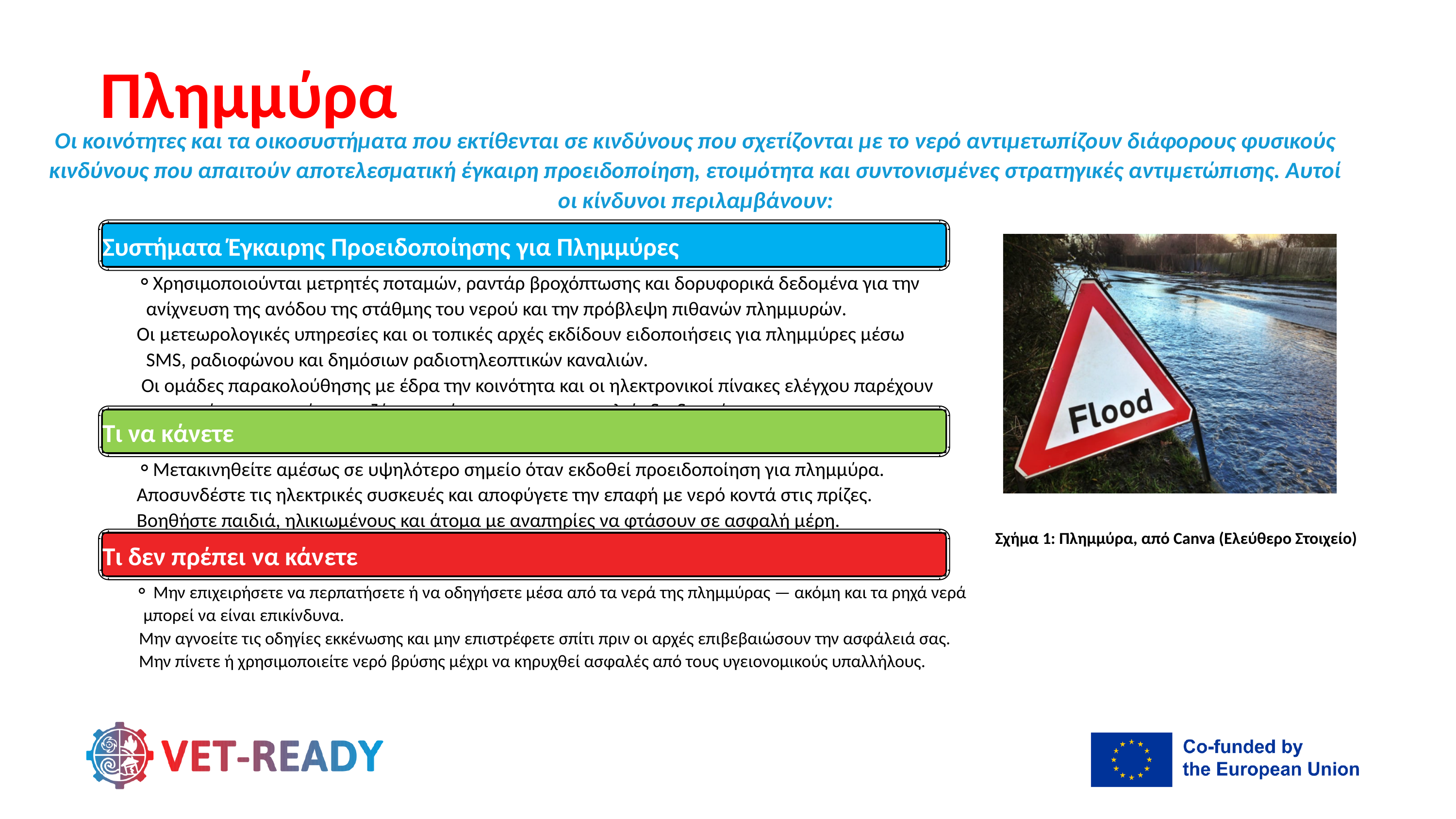

Πλημμύρα

Οι κοινότητες και τα οικοσυστήματα που εκτίθενται σε κινδύνους που σχετίζονται με το νερό αντιμετωπίζουν διάφορους φυσικούς κινδύνους που απαιτούν αποτελεσματική έγκαιρη προειδοποίηση, ετοιμότητα και συντονισμένες στρατηγικές αντιμετώπισης. Αυτοί οι κίνδυνοι περιλαμβάνουν:

Συστήματα Έγκαιρης Προειδοποίησης για Πλημμύρες

Χρησιμοποιούνται μετρητές ποταμών, ραντάρ βροχόπτωσης και δορυφορικά δεδομένα για την ανίχνευση της ανόδου της στάθμης του νερού και την πρόβλεψη πιθανών πλημμυρών.
Οι μετεωρολογικές υπηρεσίες και οι τοπικές αρχές εκδίδουν ειδοποιήσεις για πλημμύρες μέσω SMS, ραδιοφώνου και δημόσιων ραδιοτηλεοπτικών καναλιών.
 Οι ομάδες παρακολούθησης με έδρα την κοινότητα και οι ηλεκτρονικοί πίνακες ελέγχου παρέχουν ενημερώσεις σχετικά με τις ζώνες εκκένωσης και τις ασφαλείς διαδρομές.

Τι να κάνετε
Μετακινηθείτε αμέσως σε υψηλότερο σημείο όταν εκδοθεί προειδοποίηση για πλημμύρα.
Αποσυνδέστε τις ηλεκτρικές συσκευές και αποφύγετε την επαφή με νερό κοντά στις πρίζες.
Βοηθήστε παιδιά, ηλικιωμένους και άτομα με αναπηρίες να φτάσουν σε ασφαλή μέρη.
Σχήμα 1: Πλημμύρα, από Canva (Ελεύθερο Στοιχείο)

Τι δεν πρέπει να κάνετε
 Μην επιχειρήσετε να περπατήσετε ή να οδηγήσετε μέσα από τα νερά της πλημμύρας — ακόμη και τα ρηχά νερά μπορεί να είναι επικίνδυνα.
 Μην αγνοείτε τις οδηγίες εκκένωσης και μην επιστρέφετε σπίτι πριν οι αρχές επιβεβαιώσουν την ασφάλειά σας.
 Μην πίνετε ή χρησιμοποιείτε νερό βρύσης μέχρι να κηρυχθεί ασφαλές από τους υγειονομικούς υπαλλήλους.